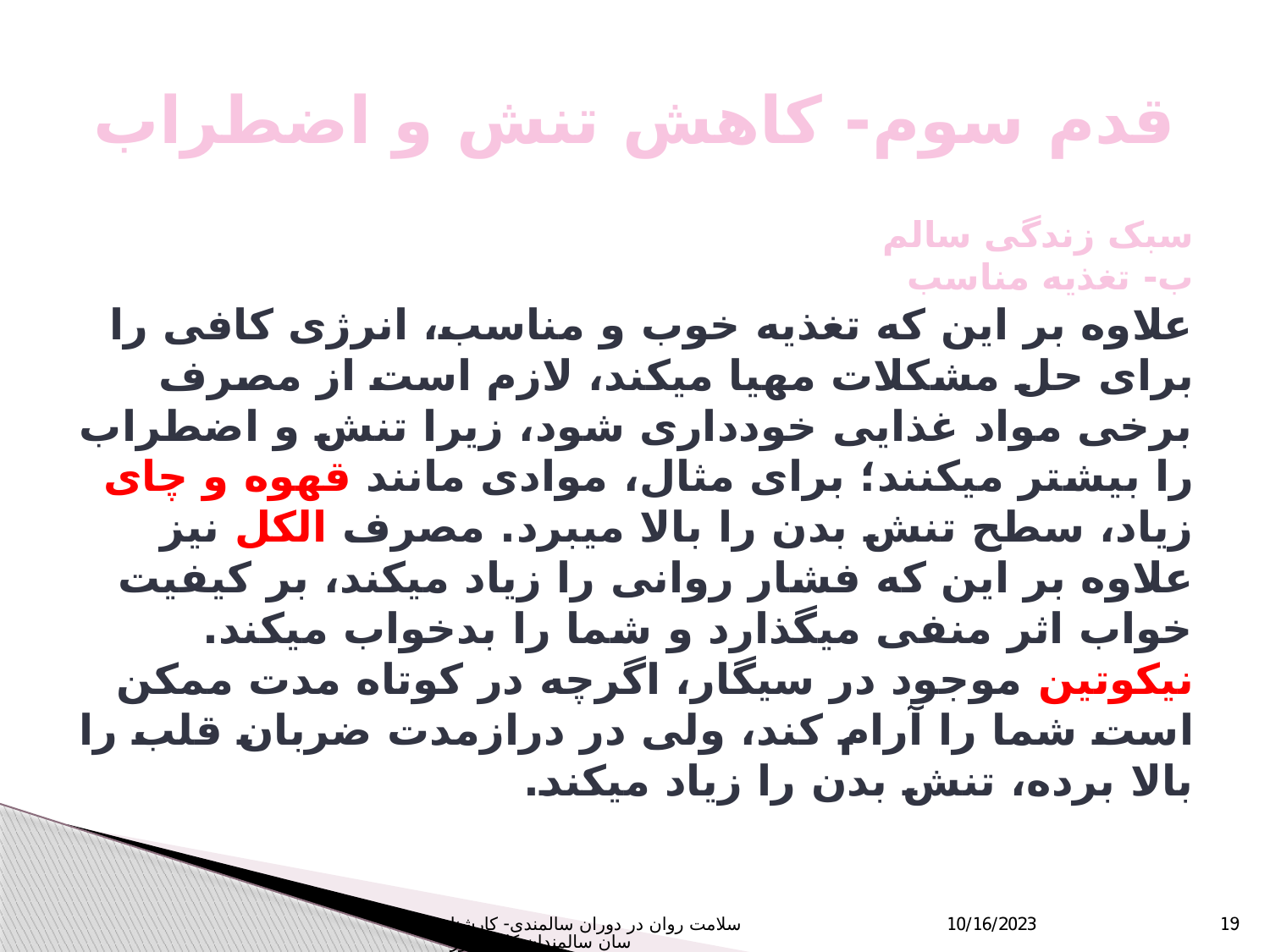

# قدم سوم- کاهش تنش و اضطراب
سبک زندگی سالم
ب- تغذیه مناسب
علاوه بر این که تغذیه خوب و مناسب، انرژی کافی را برای حل مشکلات مهیا میکند، لازم است از مصرف برخی مواد غذایی خودداری شود، زیرا تنش و اضطراب را بیشتر میکنند؛ برای مثال، موادی مانند قهوه و چای زیاد، سطح تنش بدن را بالا میبرد. مصرف الکل نیز علاوه بر این که فشار روانی را زیاد میکند، بر کیفیت خواب اثر منفی میگذارد و شما را بدخواب میکند. نیکوتین موجود در سیگار، اگرچه در کوتاه مدت ممکن است شما را آرام کند، ولی در درازمدت ضربان قلب را بالا برده، تنش بدن را زیاد میکند.
سلامت روان در دوران سالمندی- کارشناسان سالمندان کل کشور
10/16/2023
19